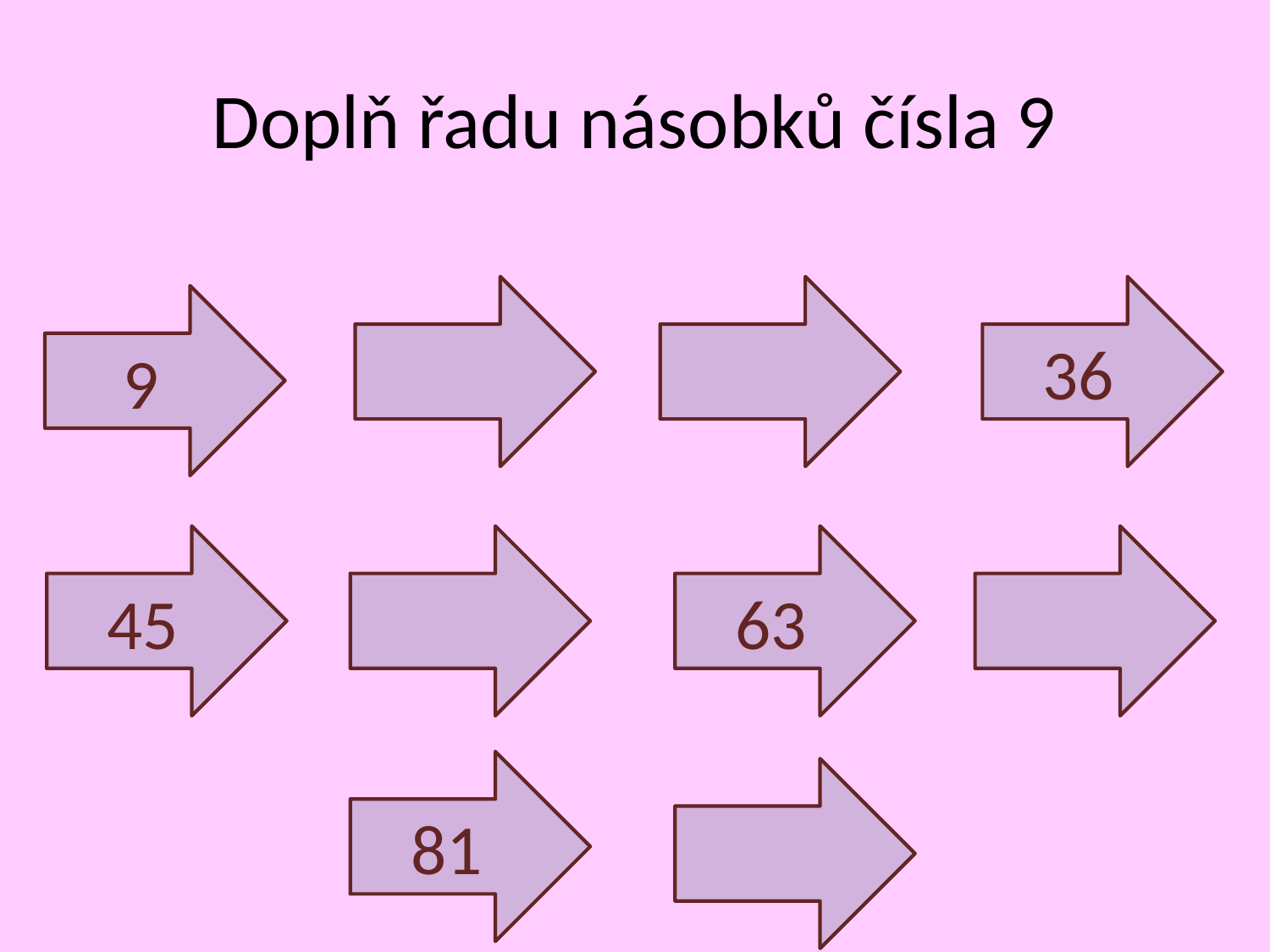

# Doplň řadu násobků čísla 9

36
9
45

63

81